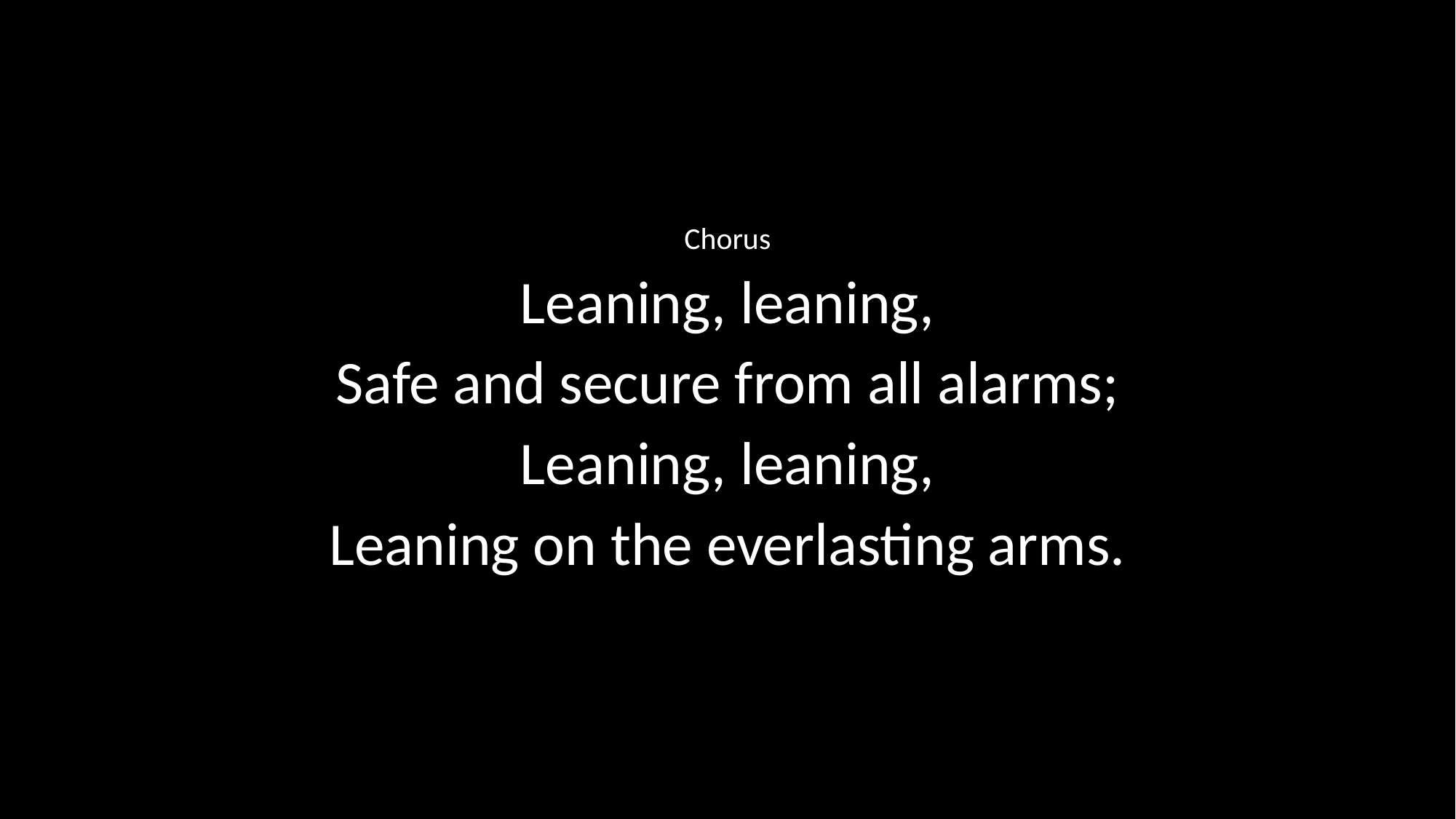

Chorus
Leaning, leaning,
Safe and secure from all alarms;
Leaning, leaning,
Leaning on the everlasting arms.